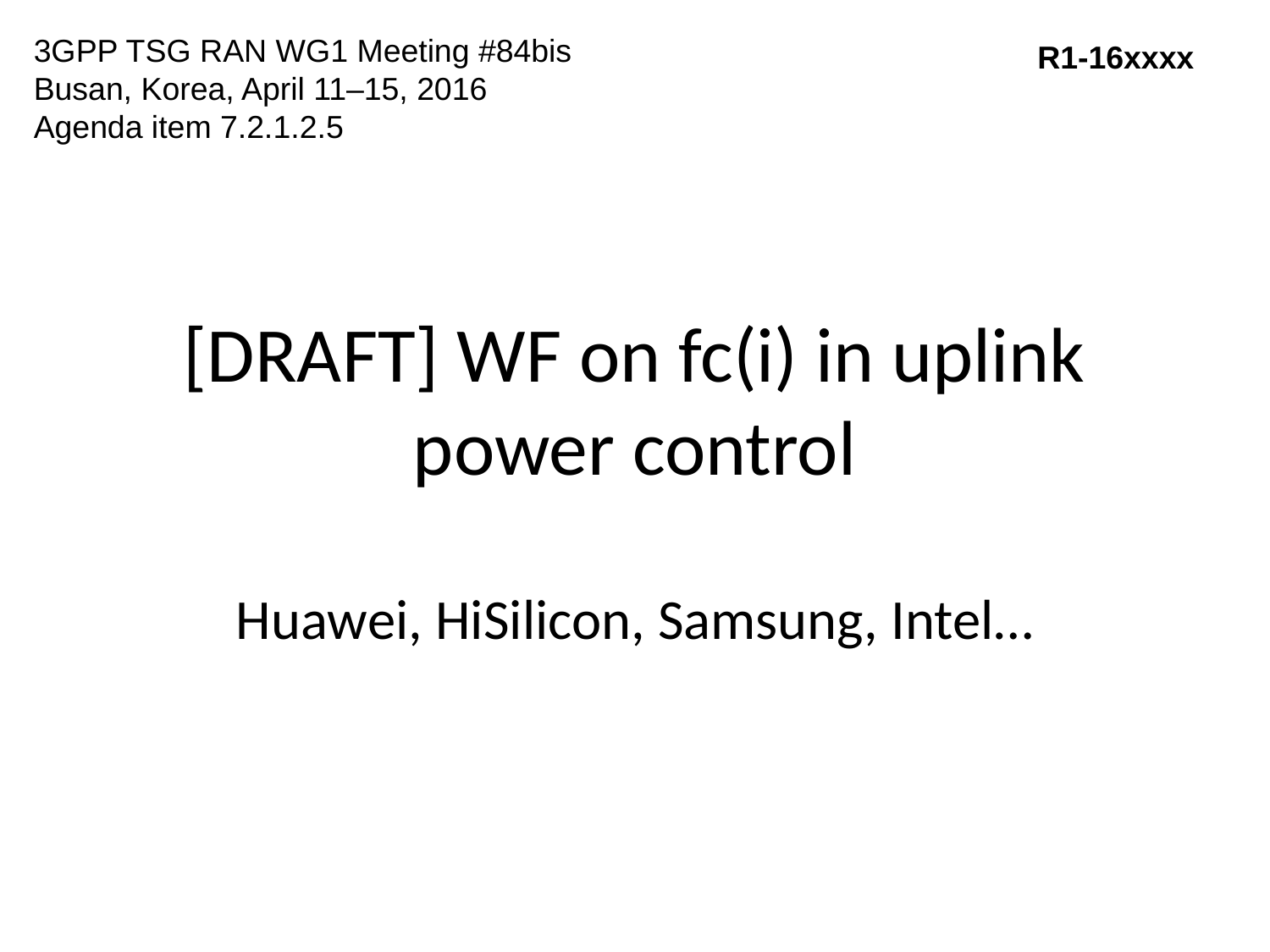

3GPP TSG RAN WG1 Meeting #84bis
Busan, Korea, April 11–15, 2016
Agenda item 7.2.1.2.5
R1-16xxxx
# [DRAFT] WF on fc(i) in uplink power control
Huawei, HiSilicon, Samsung, Intel…